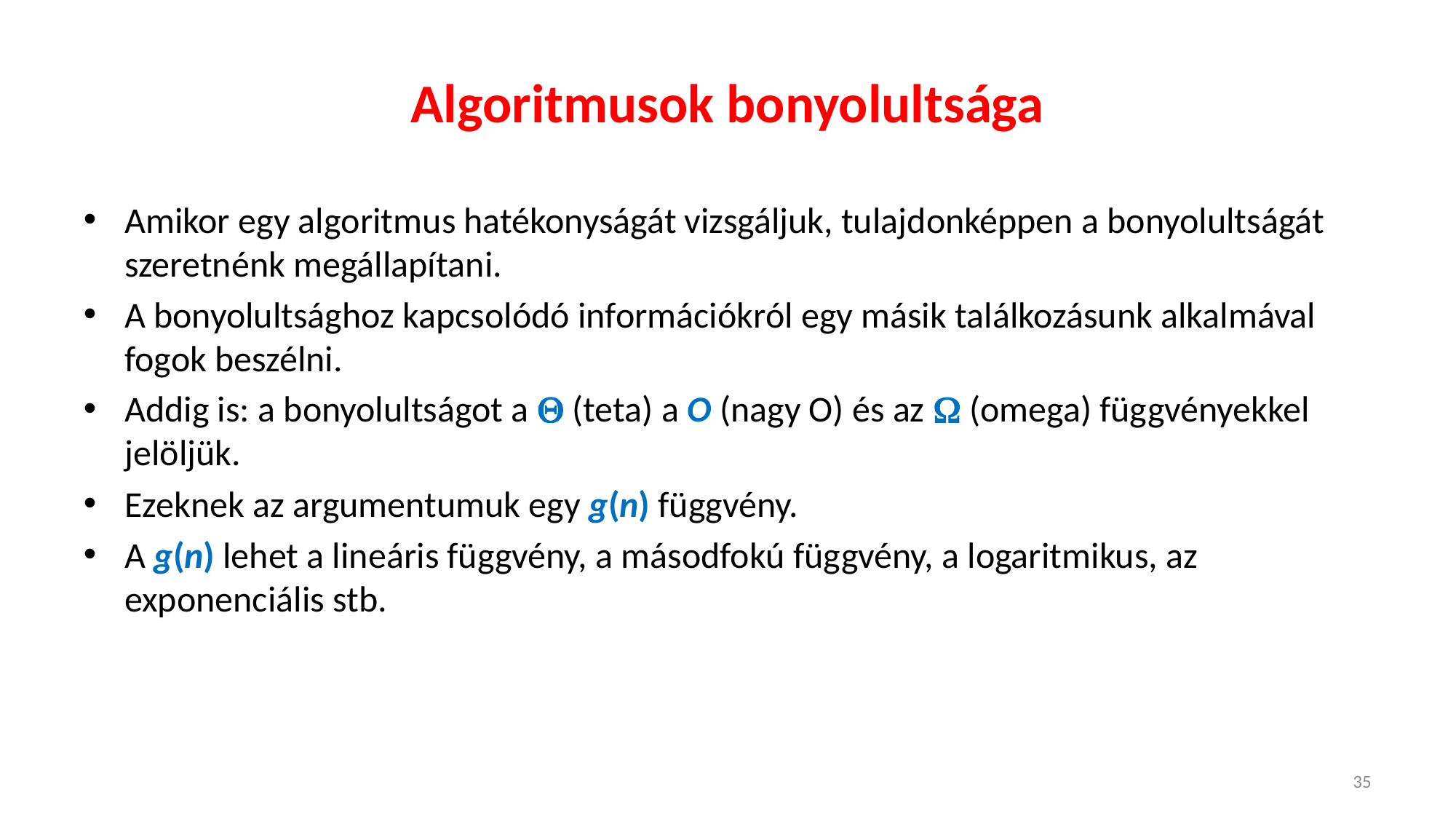

# Algoritmusok bonyolultsága
Amikor egy algoritmus hatékonyságát vizsgáljuk, tulajdonképpen a bonyolultságát szeretnénk megállapítani.
A bonyolultsághoz kapcsolódó információkról egy másik találkozásunk alkalmával fogok beszélni.
Addig is: a bonyolultságot a Θ (teta) a O (nagy O) és az Ω (omega) függvényekkel jelöljük.
Ezeknek az argumentumuk egy g(n) függvény.
A g(n) lehet a lineáris függvény, a másodfokú függvény, a logaritmikus, az exponenciális stb.

35